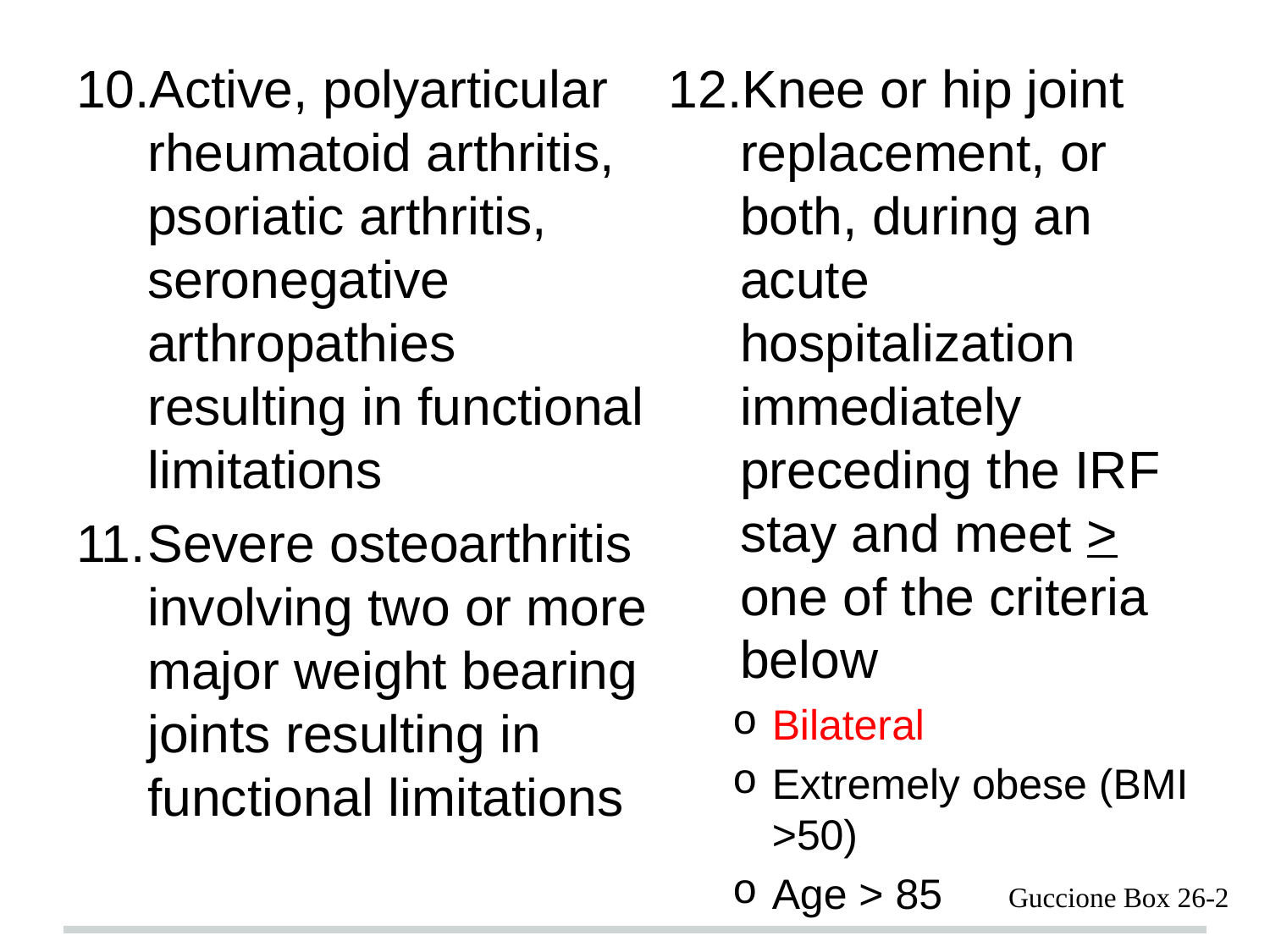

Active, polyarticular rheumatoid arthritis, psoriatic arthritis, seronegative arthropathies resulting in functional limitations
Severe osteoarthritis involving two or more major weight bearing joints resulting in functional limitations
Knee or hip joint replacement, or both, during an acute hospitalization immediately preceding the IRF stay and meet > one of the criteria below
Bilateral
Extremely obese (BMI >50)
Age > 85
Guccione Box 26-2